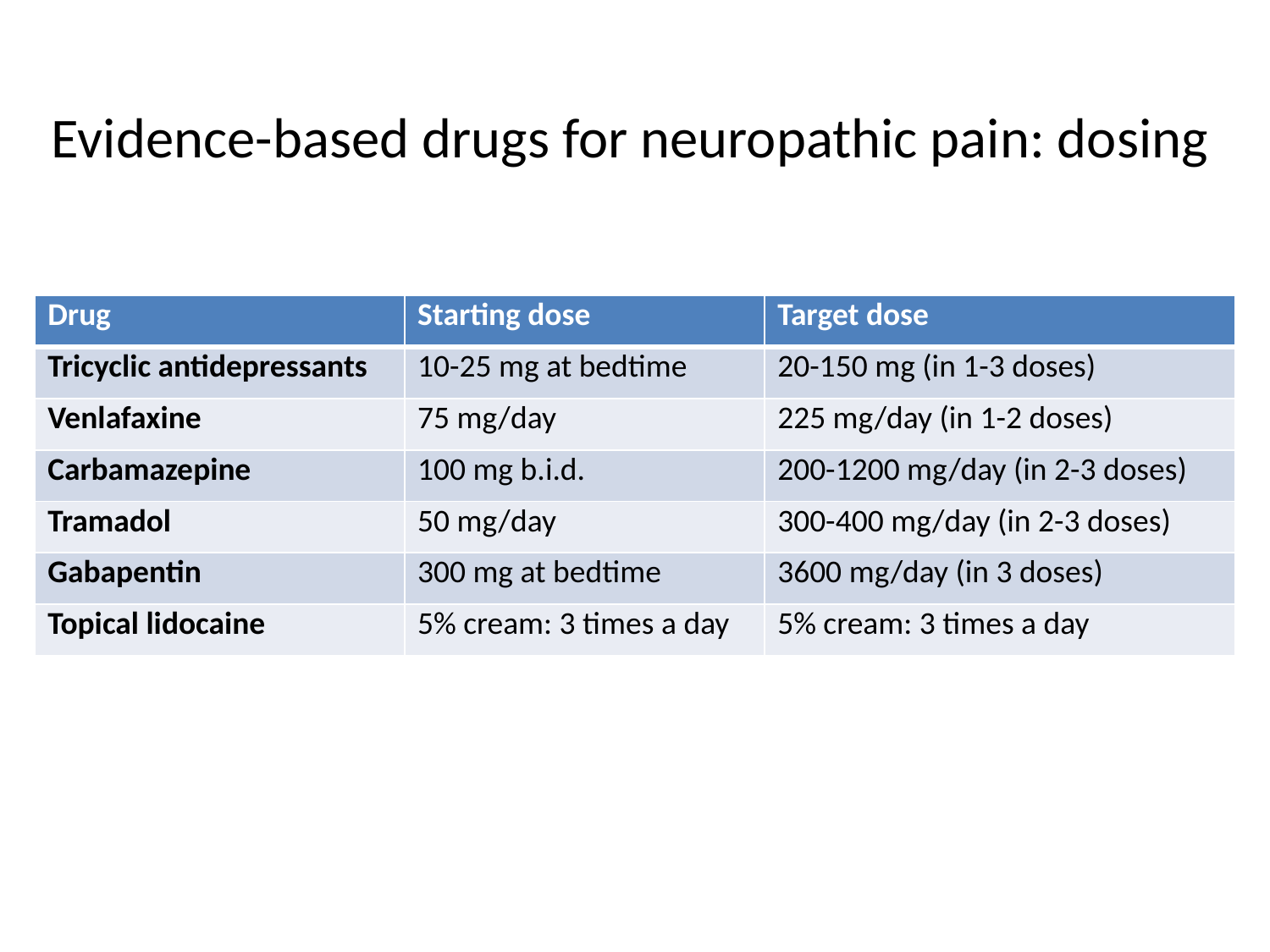

# Evidence-based drugs for neuropathic pain: dosing
| Drug | Starting dose | Target dose |
| --- | --- | --- |
| Tricyclic antidepressants | 10-25 mg at bedtime | 20-150 mg (in 1-3 doses) |
| Venlafaxine | 75 mg/day | 225 mg/day (in 1-2 doses) |
| Carbamazepine | 100 mg b.i.d. | 200-1200 mg/day (in 2-3 doses) |
| Tramadol | 50 mg/day | 300-400 mg/day (in 2-3 doses) |
| Gabapentin | 300 mg at bedtime | 3600 mg/day (in 3 doses) |
| Topical lidocaine | 5% cream: 3 times a day | 5% cream: 3 times a day |